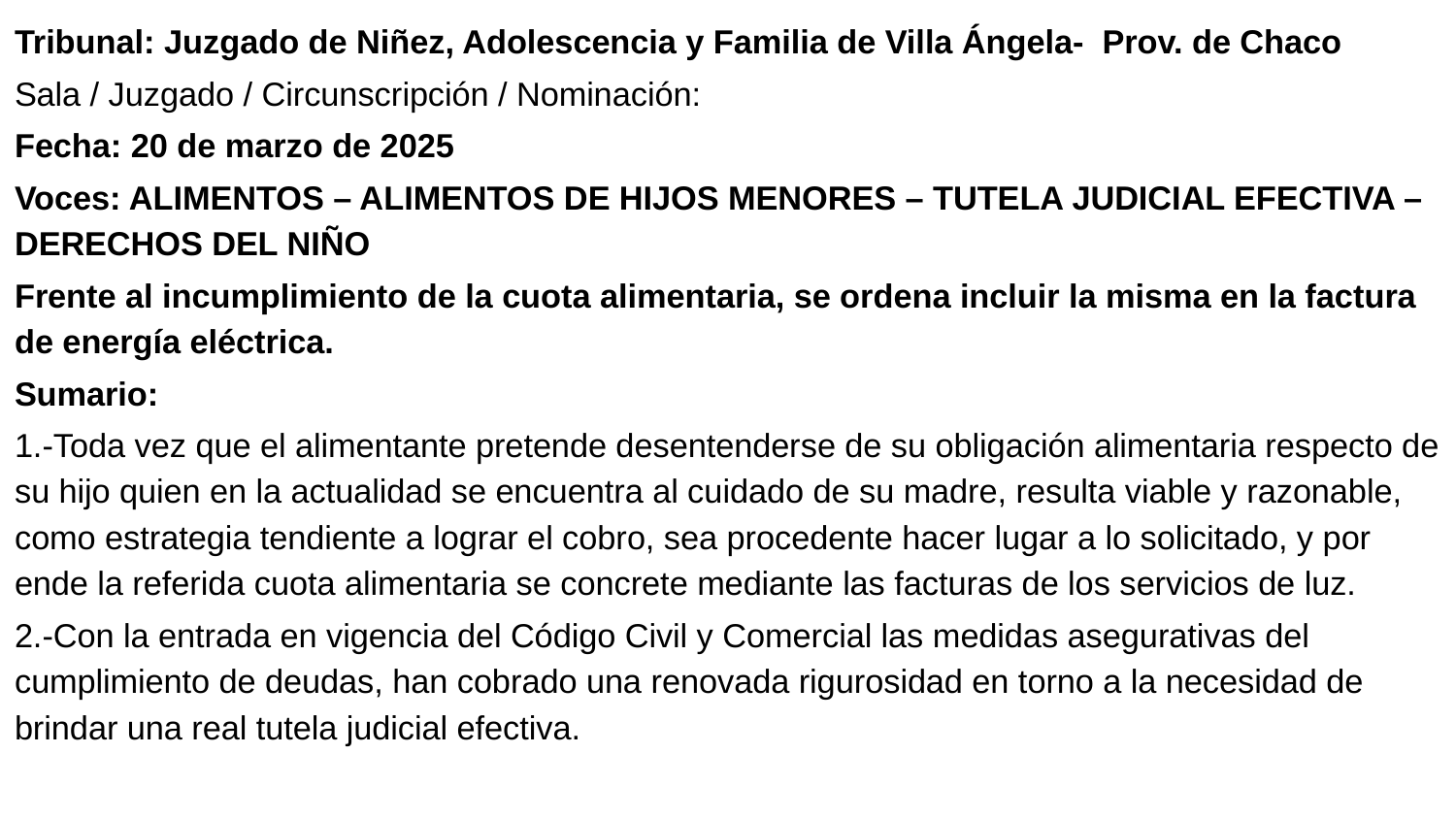

Tribunal: Juzgado de Niñez, Adolescencia y Familia de Villa Ángela-  Prov. de Chaco
Sala / Juzgado / Circunscripción / Nominación:
Fecha: 20 de marzo de 2025
Voces: ALIMENTOS – ALIMENTOS DE HIJOS MENORES – TUTELA JUDICIAL EFECTIVA – DERECHOS DEL NIÑO
Frente al incumplimiento de la cuota alimentaria, se ordena incluir la misma en la factura de energía eléctrica.
Sumario:
1.-Toda vez que el alimentante pretende desentenderse de su obligación alimentaria respecto de su hijo quien en la actualidad se encuentra al cuidado de su madre, resulta viable y razonable, como estrategia tendiente a lograr el cobro, sea procedente hacer lugar a lo solicitado, y por ende la referida cuota alimentaria se concrete mediante las facturas de los servicios de luz.
2.-Con la entrada en vigencia del Código Civil y Comercial las medidas asegurativas del cumplimiento de deudas, han cobrado una renovada rigurosidad en torno a la necesidad de brindar una real tutela judicial efectiva.